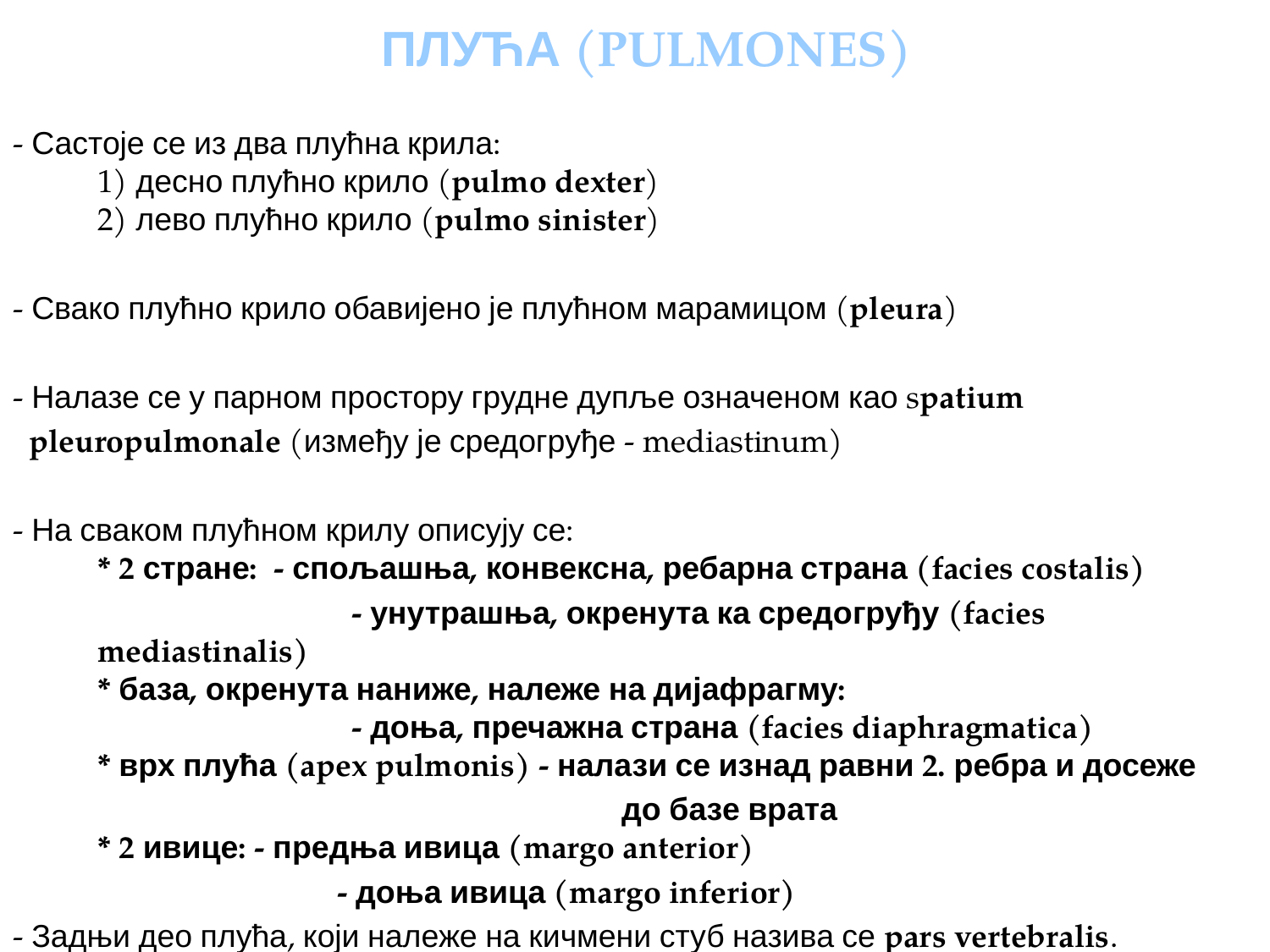

ПЛУЋА (PULMONES)
- Састоје се из два плућна крила:
1) десно плућно крило (pulmo dexter)
2) лево плућно крило (pulmo sinister)

- Свако плућно крило обавијено је плућном марамицом (pleura)

- Налазе се у парном простору грудне дупље означеном као spatium
  pleuropulmonale (између је средогруђе - mediastinum)

- На сваком плућном крилу описују се:
* 2 стране:  - спољашња, конвексна, ребарна страна (facies costalis)
			- унутрашња, окренута ка средогруђу (facies mediastinalis)
* база, окренута наниже, належе на дијафрагму:
		- доња, пречажна страна (facies diaphragmatica)
* врх плућа (apex pulmonis) - налази се изнад равни 2. ребра и досеже
					  до базе врата
* 2 ивице: - предња ивица (margo anterior)
		              - доња ивица (margo inferior)
- Задњи део плућа, који належе на кичмени стуб назива се pars vertebralis.